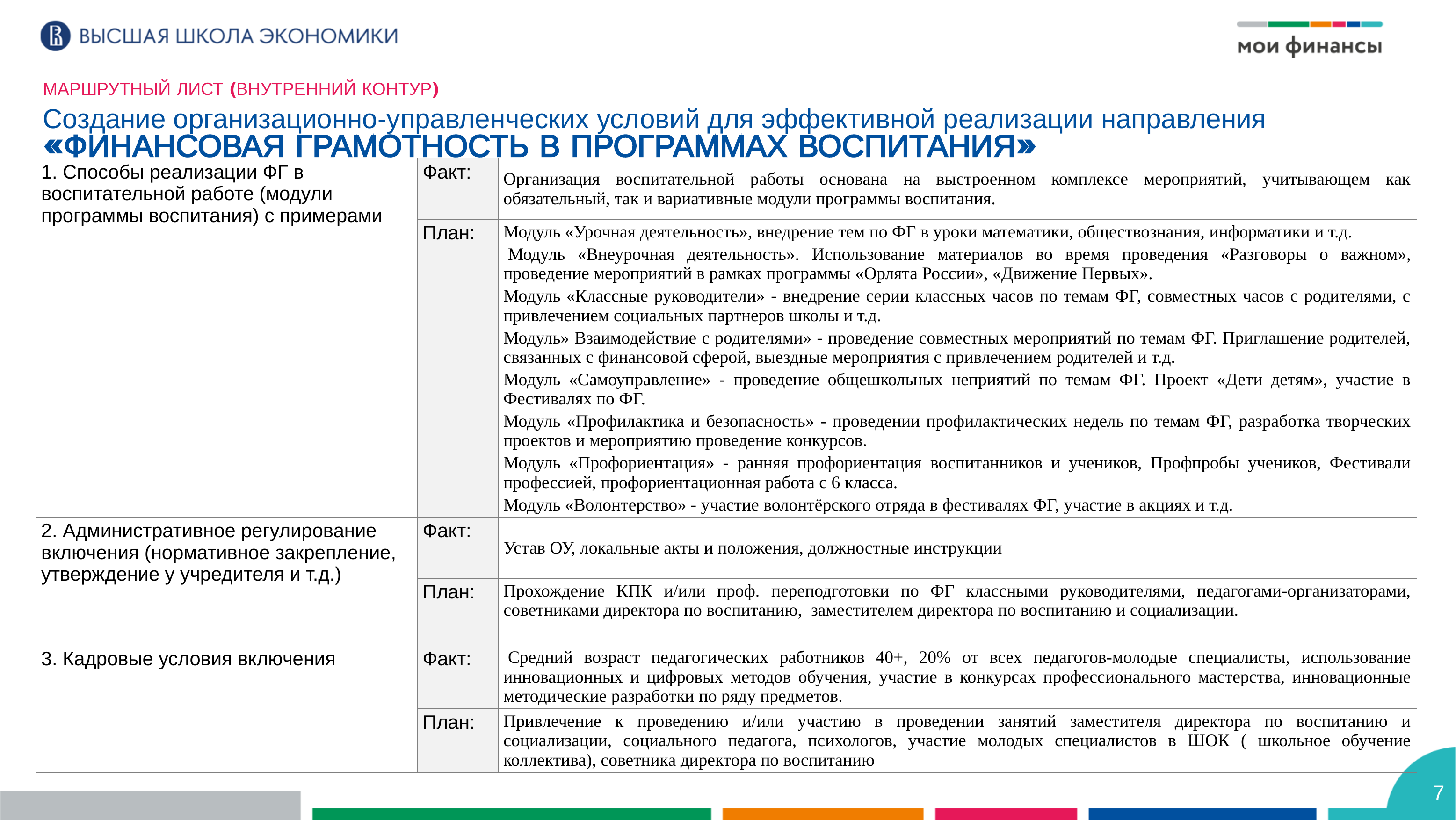

Маршрутный лист (внутренний контур)
Создание организационно-управленческих условий для эффективной реализации направления
«Финансовая грамотность в программах воспитания»
| 1. Способы реализации ФГ в воспитательной работе (модули программы воспитания) с примерами | Факт: | Организация воспитательной работы основана на выстроенном комплексе мероприятий, учитывающем как обязательный, так и вариативные модули программы воспитания. |
| --- | --- | --- |
|  | План: | Модуль «Урочная деятельность», внедрение тем по ФГ в уроки математики, обществознания, информатики и т.д.  Модуль «Внеурочная деятельность». Использование материалов во время проведения «Разговоры о важном», проведение мероприятий в рамках программы «Орлята России», «Движение Первых». Модуль «Классные руководители» - внедрение серии классных часов по темам ФГ, совместных часов с родителями, с привлечением социальных партнеров школы и т.д. Модуль» Взаимодействие с родителями» - проведение совместных мероприятий по темам ФГ. Приглашение родителей, связанных с финансовой сферой, выездные мероприятия с привлечением родителей и т.д. Модуль «Самоуправление» - проведение общешкольных неприятий по темам ФГ. Проект «Дети детям», участие в Фестивалях по ФГ. Модуль «Профилактика и безопасность» - проведении профилактических недель по темам ФГ, разработка творческих проектов и мероприятию проведение конкурсов. Модуль «Профориентация» - ранняя профориентация воспитанников и учеников, Профпробы учеников, Фестивали профессией, профориентационная работа с 6 класса. Модуль «Волонтерство» - участие волонтёрского отряда в фестивалях ФГ, участие в акциях и т.д. |
| 2. Административное регулирование включения (нормативное закрепление, утверждение у учредителя и т.д.) | Факт: | Устав ОУ, локальные акты и положения, должностные инструкции |
|  | План: | Прохождение КПК и/или проф. переподготовки по ФГ классными руководителями, педагогами-организаторами, советниками директора по воспитанию,  заместителем директора по воспитанию и социализации. |
| 3. Кадровые условия включения | Факт: | Средний возраст педагогических работников 40+, 20% от всех педагогов-молодые специалисты, использование инновационных и цифровых методов обучения, участие в конкурсах профессионального мастерства, инновационные методические разработки по ряду предметов. |
|  | План: | Привлечение к проведению и/или участию в проведении занятий заместителя директора по воспитанию и социализации, социального педагога, психологов, участие молодых специалистов в ШОК ( школьное обучение коллектива), советника директора по воспитанию |
7